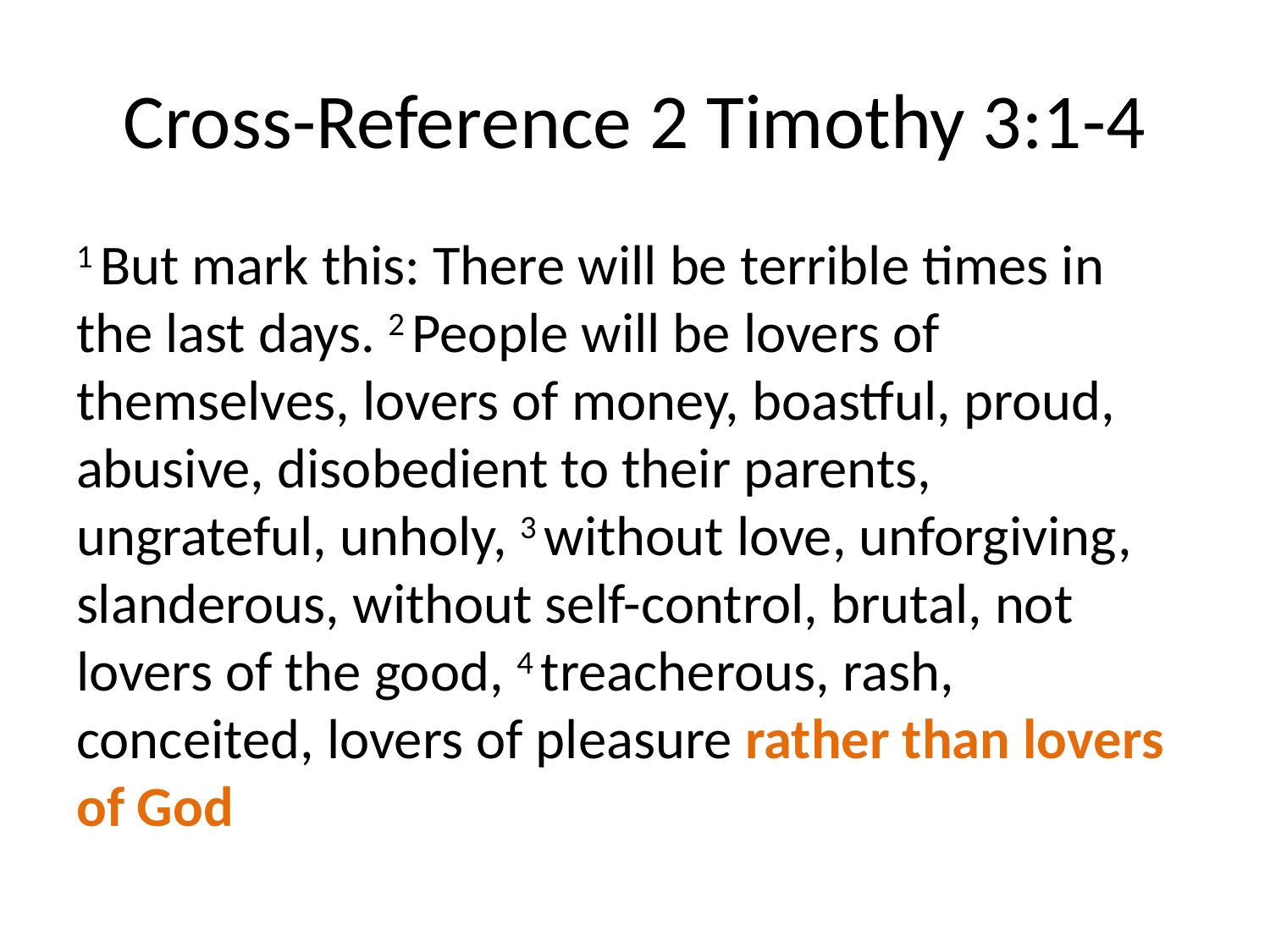

# Cross-Reference 2 Timothy 3:1-4
1 But mark this: There will be terrible times in the last days. 2 People will be lovers of themselves, lovers of money, boastful, proud, abusive, disobedient to their parents, ungrateful, unholy, 3 without love, unforgiving, slanderous, without self-control, brutal, not lovers of the good, 4 treacherous, rash, conceited, lovers of pleasure rather than lovers of God